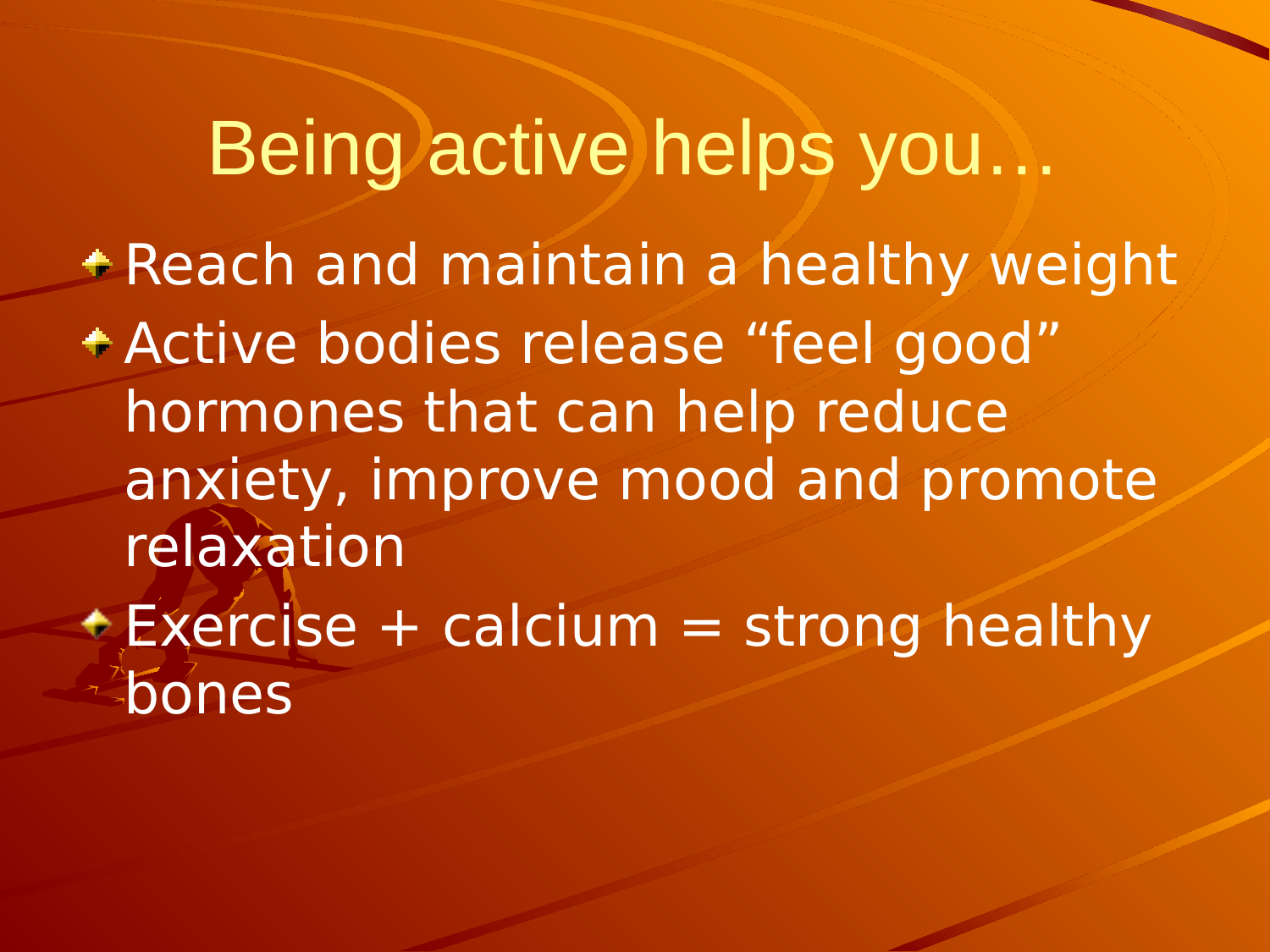

# Being active helps you…
Reach and maintain a healthy weight
Active bodies release “feel good” hormones that can help reduce anxiety, improve mood and promote relaxation
Exercise + calcium = strong healthy bones